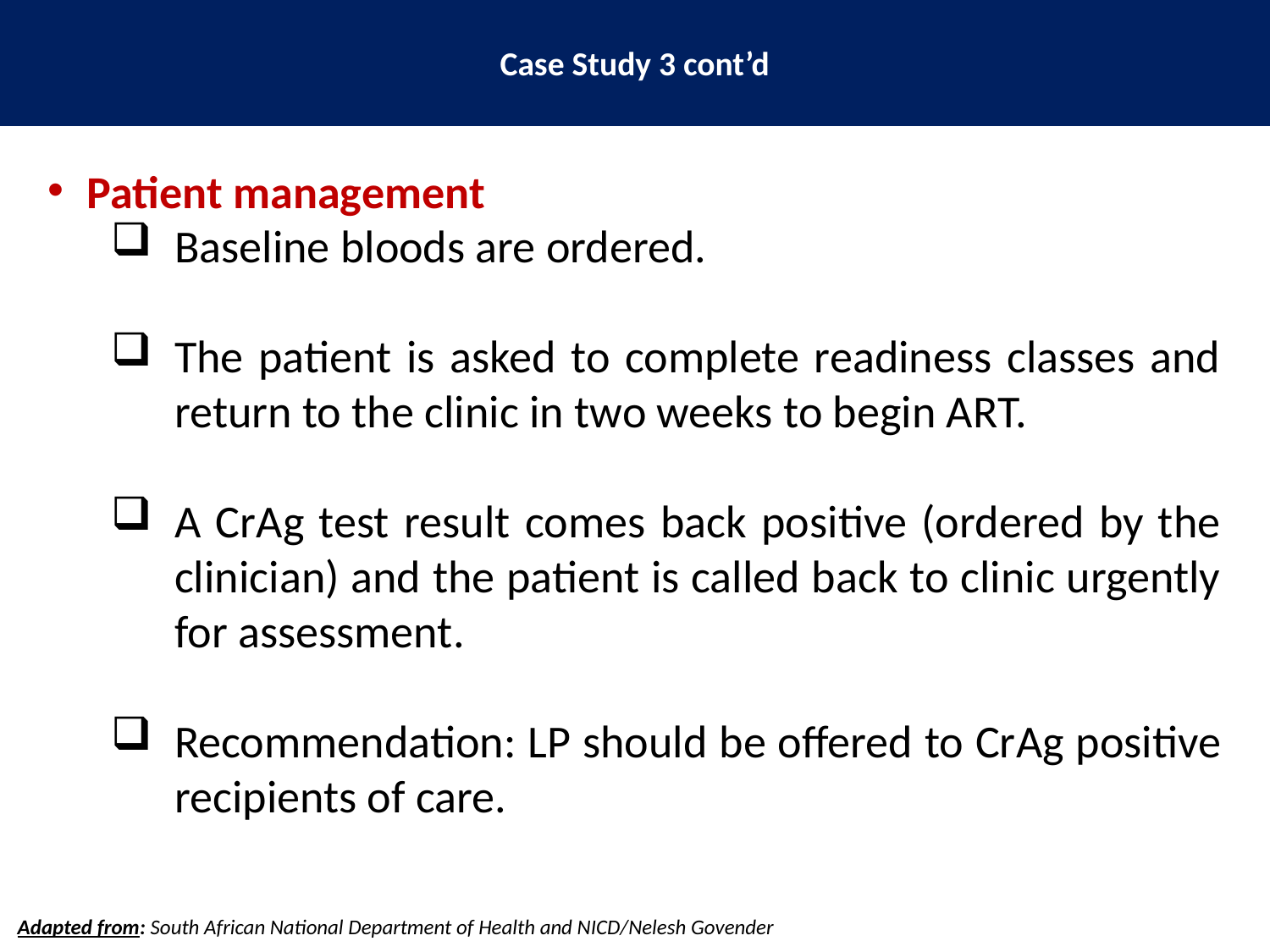

Case Study 3 cont’d
Patient management
Baseline bloods are ordered.

The patient is asked to complete readiness classes and return to the clinic in two weeks to begin ART.

A CrAg test result comes back positive (ordered by the clinician) and the patient is called back to clinic urgently for assessment.

Recommendation: LP should be offered to CrAg positive recipients of care.
Adapted from: South African National Department of Health and NICD/Nelesh Govender